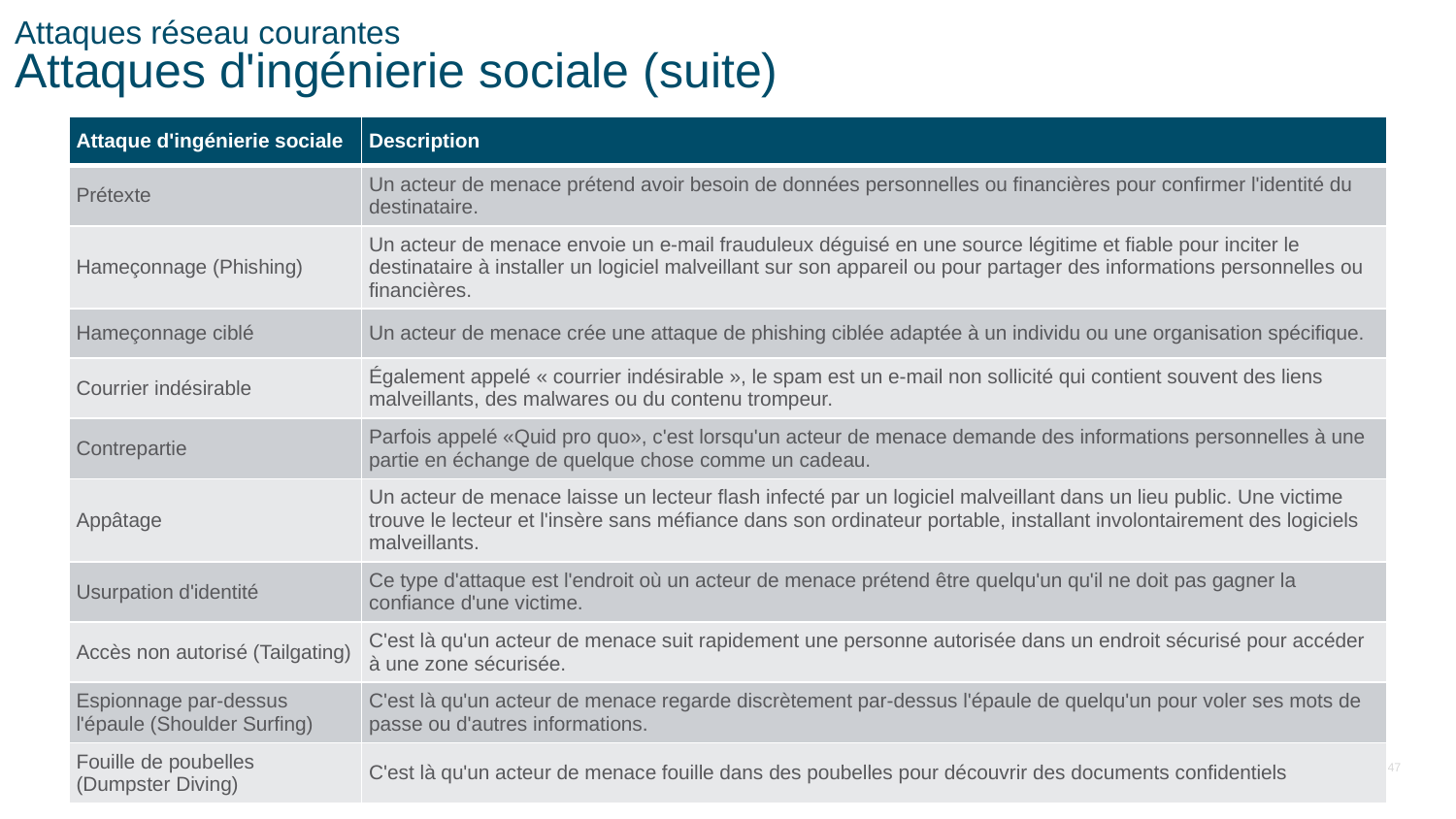

# Attaques réseau courantes Attaques d'ingénierie sociale (suite)
| Attaque d'ingénierie sociale | Description |
| --- | --- |
| Prétexte | Un acteur de menace prétend avoir besoin de données personnelles ou financières pour confirmer l'identité du destinataire. |
| Hameçonnage (Phishing) | Un acteur de menace envoie un e-mail frauduleux déguisé en une source légitime et fiable pour inciter le destinataire à installer un logiciel malveillant sur son appareil ou pour partager des informations personnelles ou financières. |
| Hameçonnage ciblé | Un acteur de menace crée une attaque de phishing ciblée adaptée à un individu ou une organisation spécifique. |
| Courrier indésirable | Également appelé « courrier indésirable », le spam est un e-mail non sollicité qui contient souvent des liens malveillants, des malwares ou du contenu trompeur. |
| Contrepartie | Parfois appelé «Quid pro quo», c'est lorsqu'un acteur de menace demande des informations personnelles à une partie en échange de quelque chose comme un cadeau. |
| Appâtage | Un acteur de menace laisse un lecteur flash infecté par un logiciel malveillant dans un lieu public. Une victime trouve le lecteur et l'insère sans méfiance dans son ordinateur portable, installant involontairement des logiciels malveillants. |
| Usurpation d'identité | Ce type d'attaque est l'endroit où un acteur de menace prétend être quelqu'un qu'il ne doit pas gagner la confiance d'une victime. |
| Accès non autorisé (Tailgating) | C'est là qu'un acteur de menace suit rapidement une personne autorisée dans un endroit sécurisé pour accéder à une zone sécurisée. |
| Espionnage par-dessus l'épaule (Shoulder Surfing) | C'est là qu'un acteur de menace regarde discrètement par-dessus l'épaule de quelqu'un pour voler ses mots de passe ou d'autres informations. |
| Fouille de poubelles (Dumpster Diving) | C'est là qu'un acteur de menace fouille dans des poubelles pour découvrir des documents confidentiels |